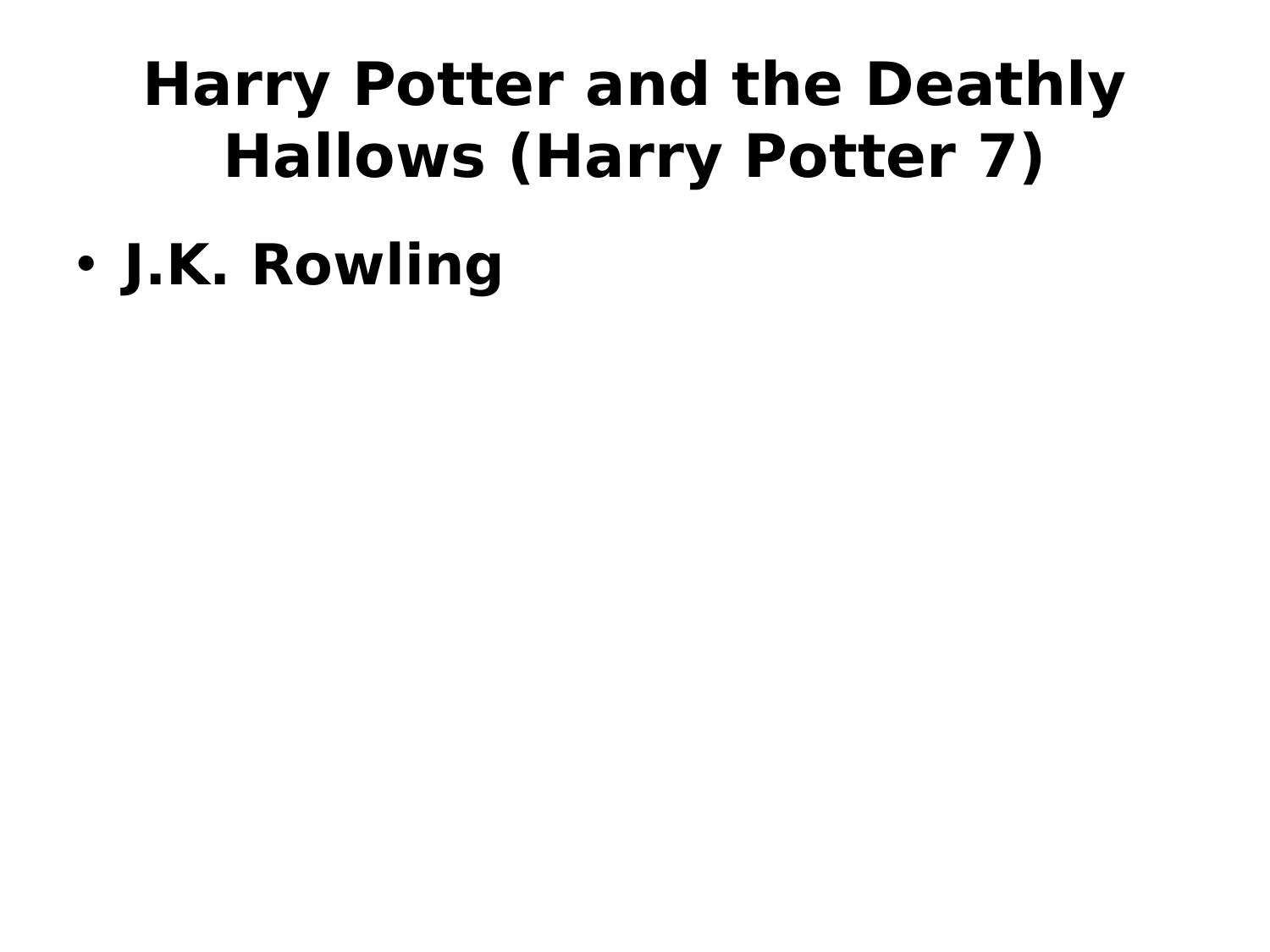

# Harry Potter and the Deathly Hallows (Harry Potter 7)
J.K. Rowling